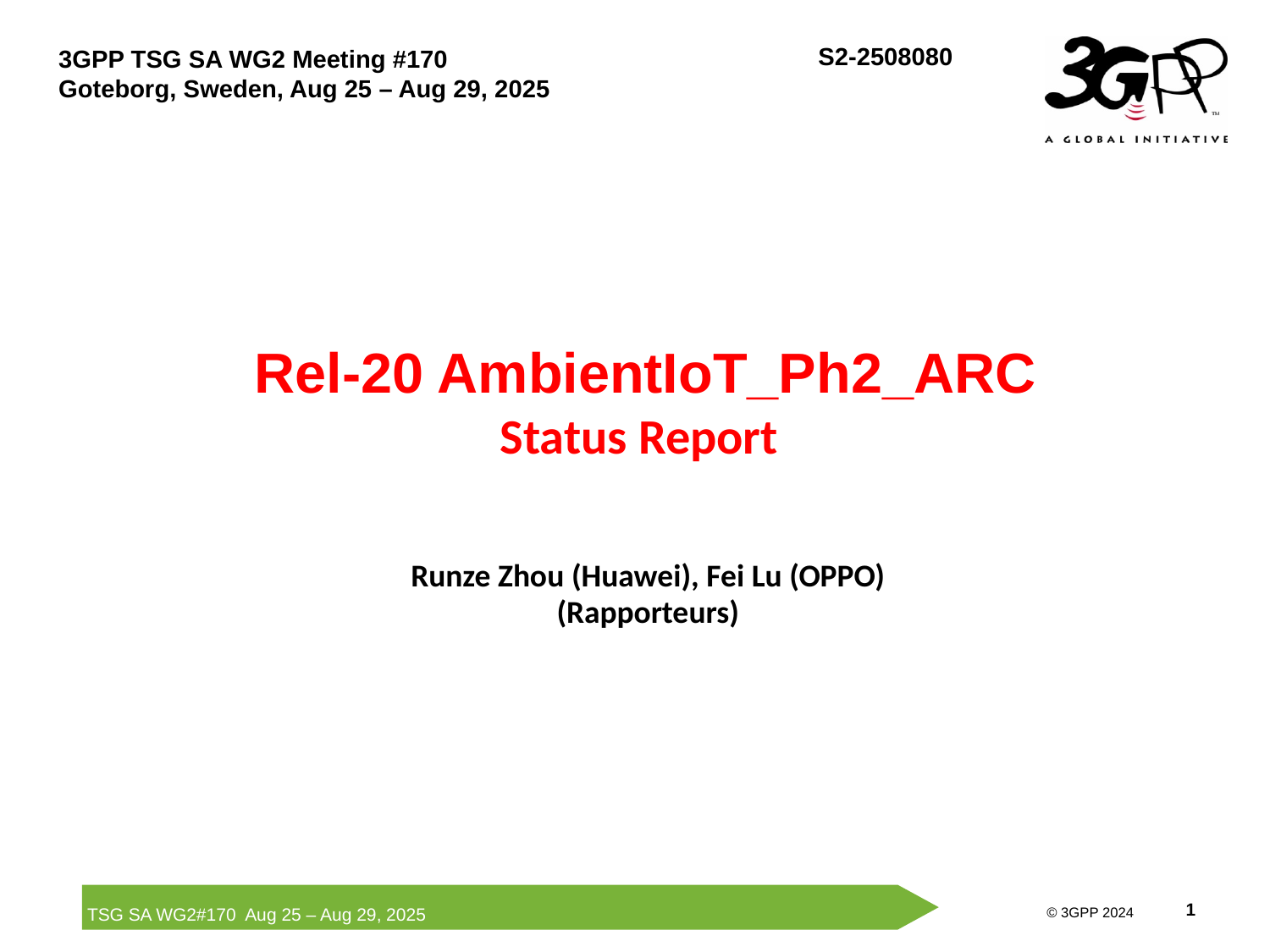

# Rel-20 AmbientIoT_Ph2_ARC Status Report
Runze Zhou (Huawei), Fei Lu (OPPO)
(Rapporteurs)